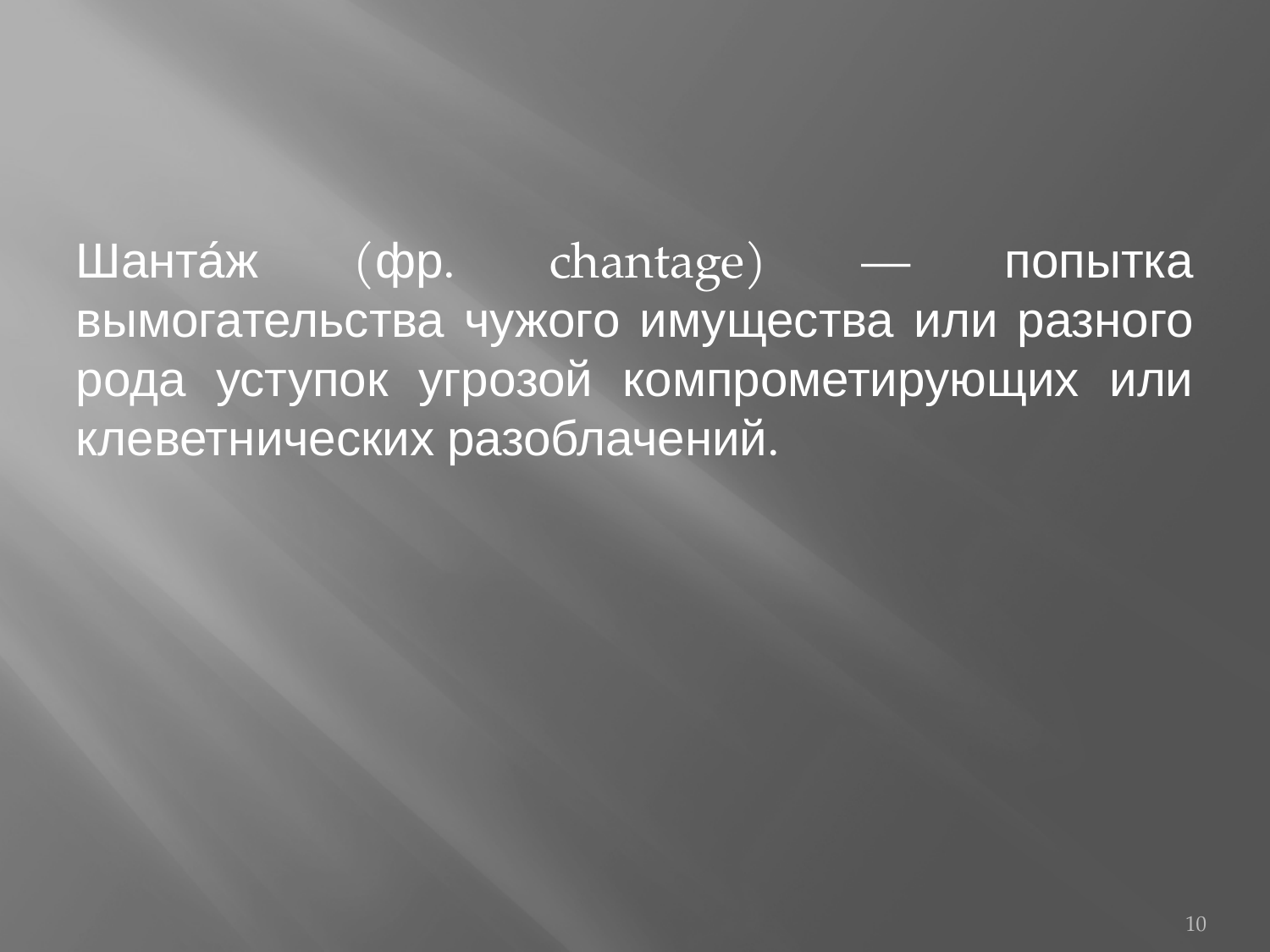

Шанта́ж (фр. chantage) — попытка вымогательства чужого имущества или разного рода уступок угрозой компрометирующих или клеветнических разоблачений.
10